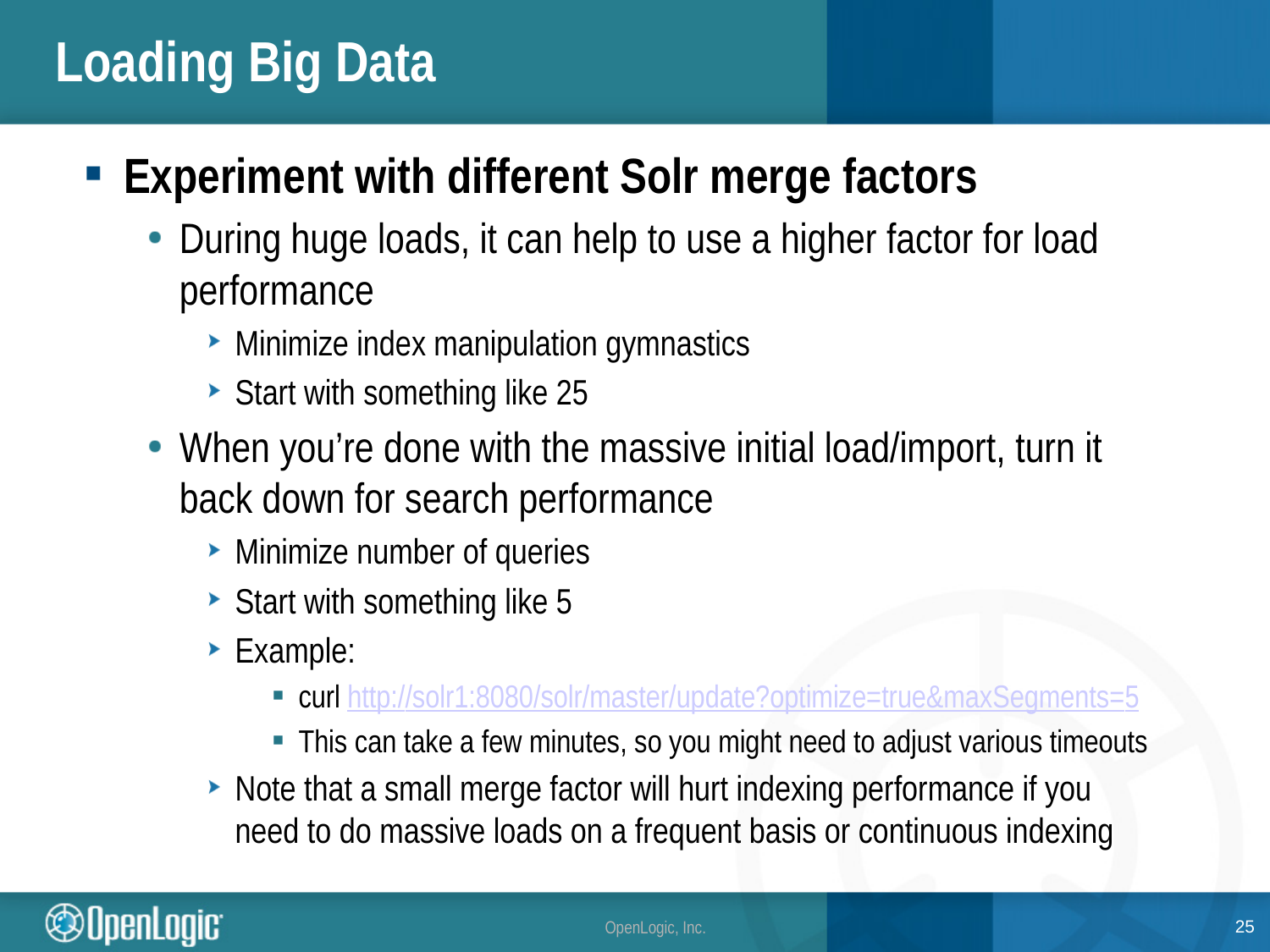

# Loading Big Data
Experiment with different Solr merge factors
During huge loads, it can help to use a higher factor for load performance
Minimize index manipulation gymnastics
Start with something like 25
When you’re done with the massive initial load/import, turn it back down for search performance
Minimize number of queries
Start with something like 5
Example:
curl http://solr1:8080/solr/master/update?optimize=true&maxSegments=5
This can take a few minutes, so you might need to adjust various timeouts
Note that a small merge factor will hurt indexing performance if you need to do massive loads on a frequent basis or continuous indexing
25